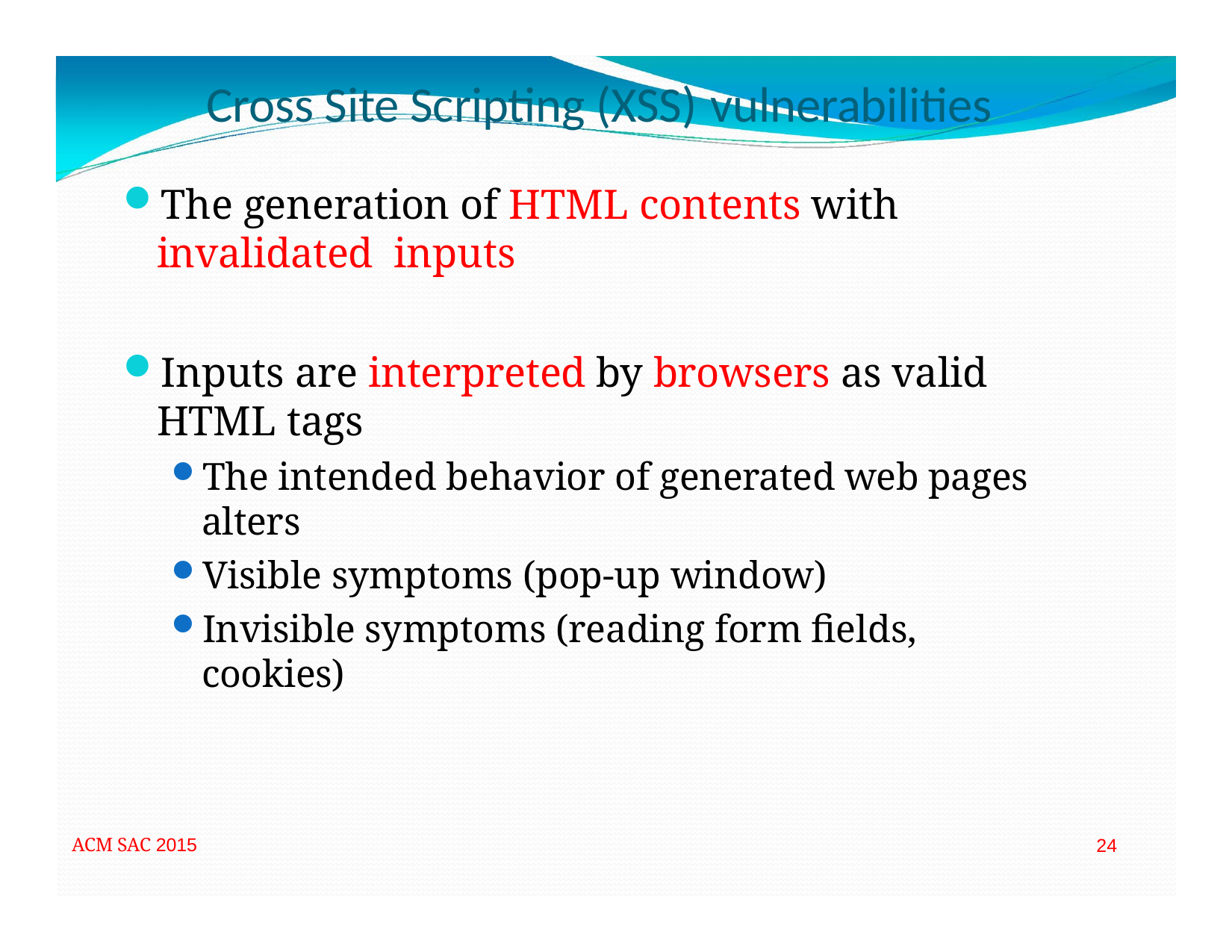

# Cross Site Scripting (XSS) vulnerabilities
The generation of HTML contents with invalidated  inputs

Inputs are interpreted by browsers as valid HTML tags
The intended behavior of generated web pages alters
Visible symptoms (pop‐up window)
Invisible symptoms (reading form fields, cookies)
ACM SAC 2015
24